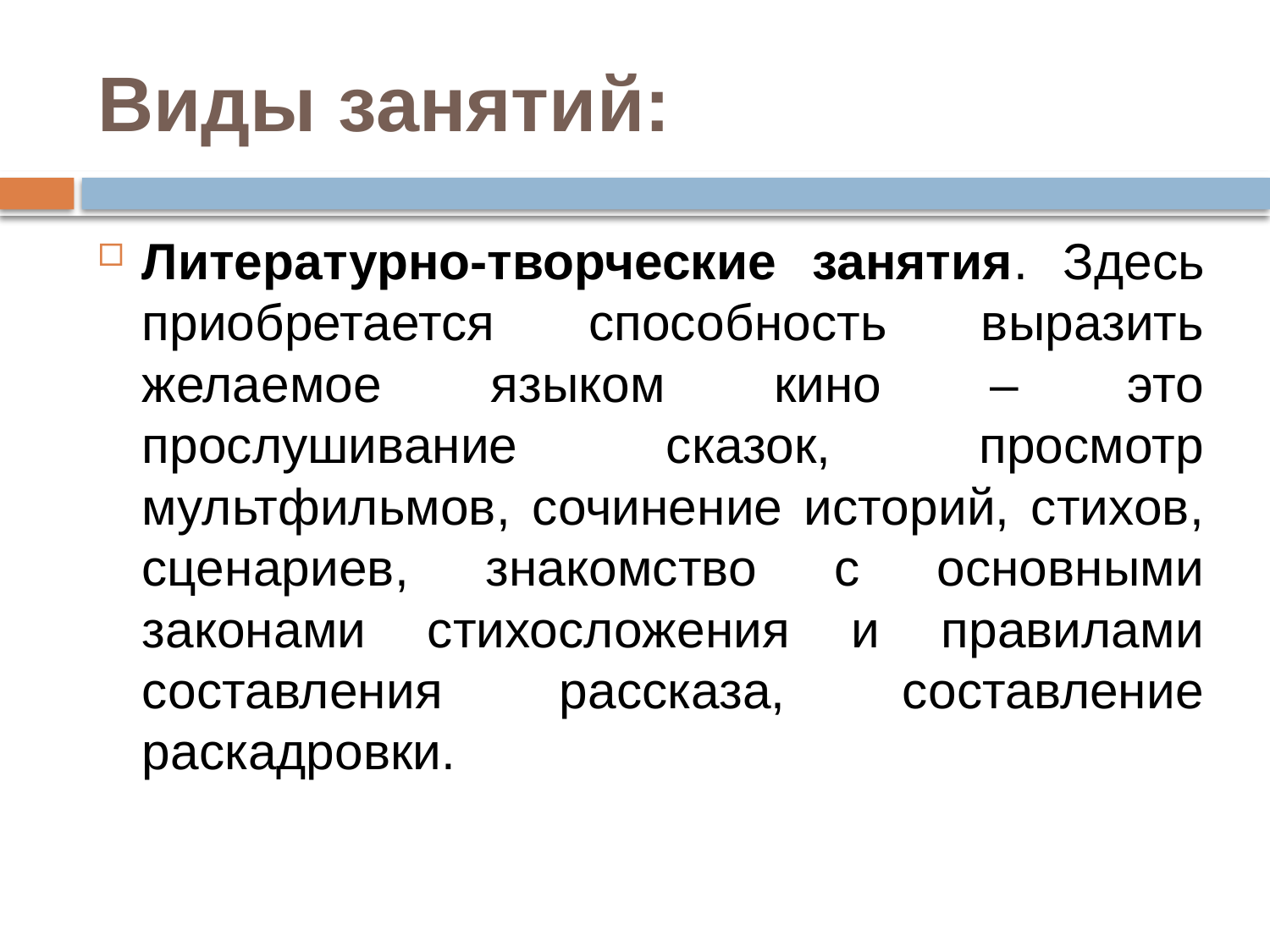

# Виды занятий:
Литературно-творческие занятия. Здесь приобретается способность выразить желаемое языком кино – это прослушивание сказок, просмотр мультфильмов, сочинение историй, стихов, сценариев, знакомство с основными законами стихосложения и правилами составления рассказа, составление раскадровки.